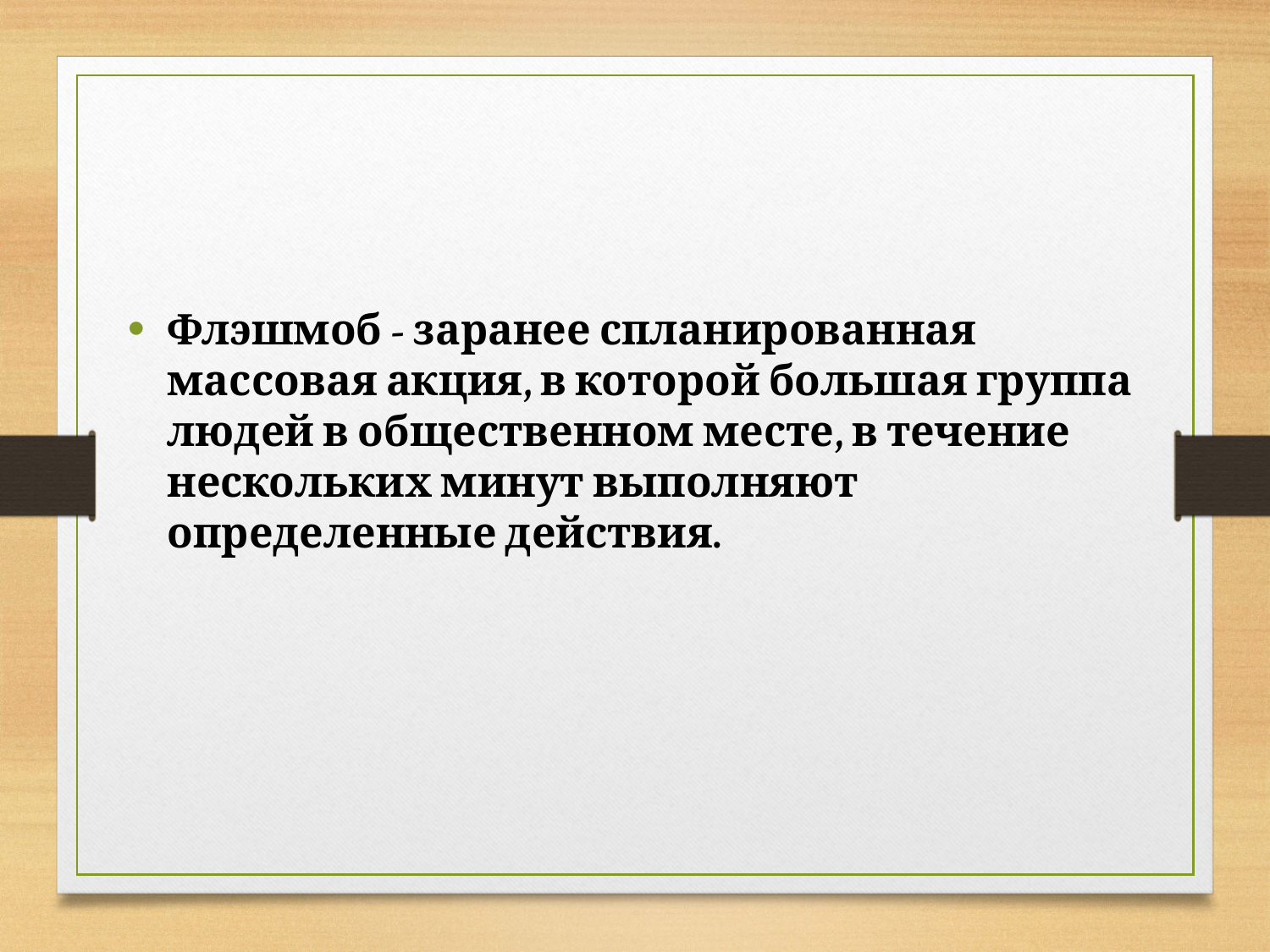

Флэшмоб - заранее спланированная массовая акция, в которой большая группа людей в общественном месте, в течение нескольких минут выполняют определенные действия.